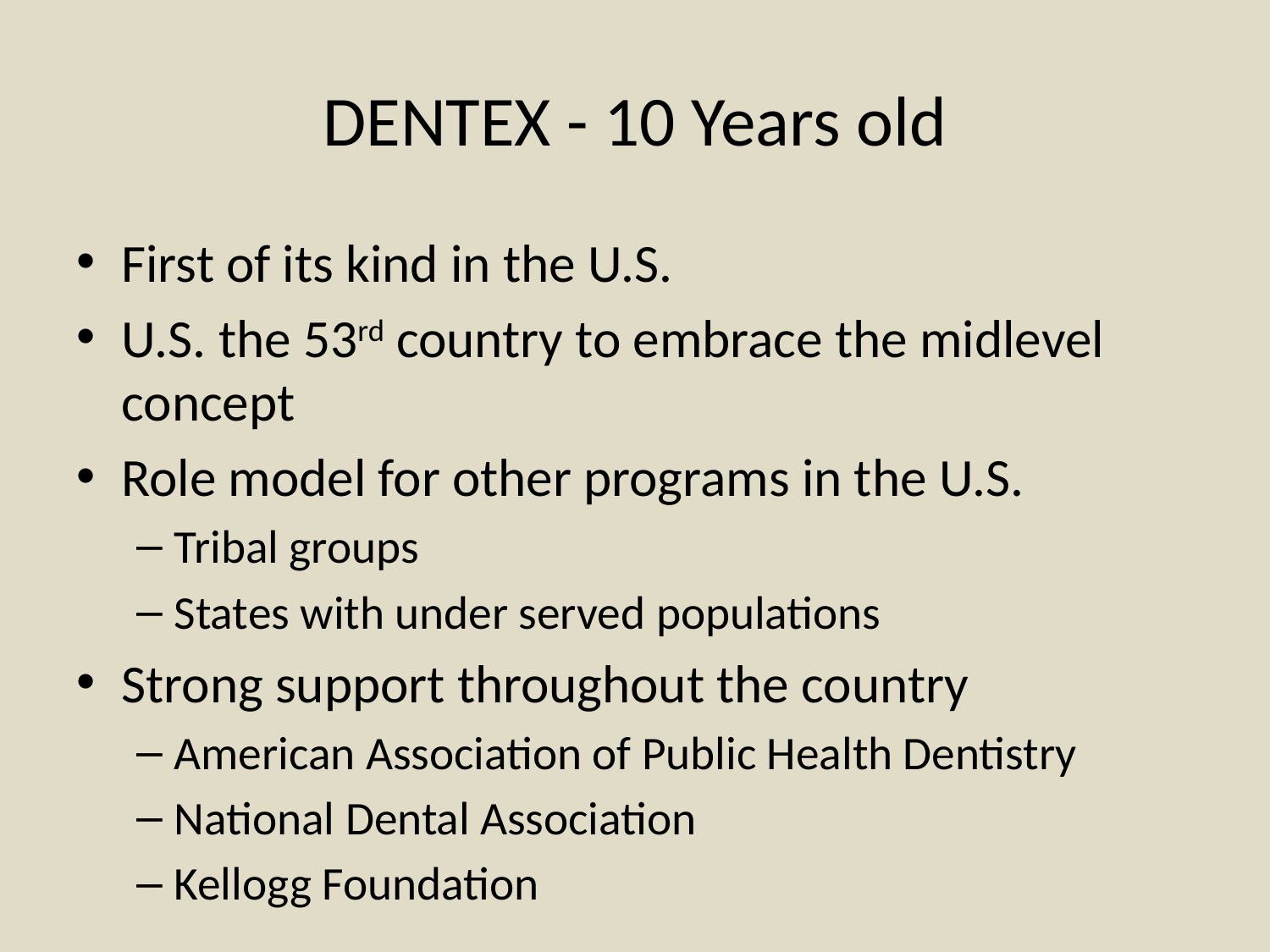

# DENTEX - 10 Years old
First of its kind in the U.S.
U.S. the 53rd country to embrace the midlevel concept
Role model for other programs in the U.S.
Tribal groups
States with under served populations
Strong support throughout the country
American Association of Public Health Dentistry
National Dental Association
Kellogg Foundation